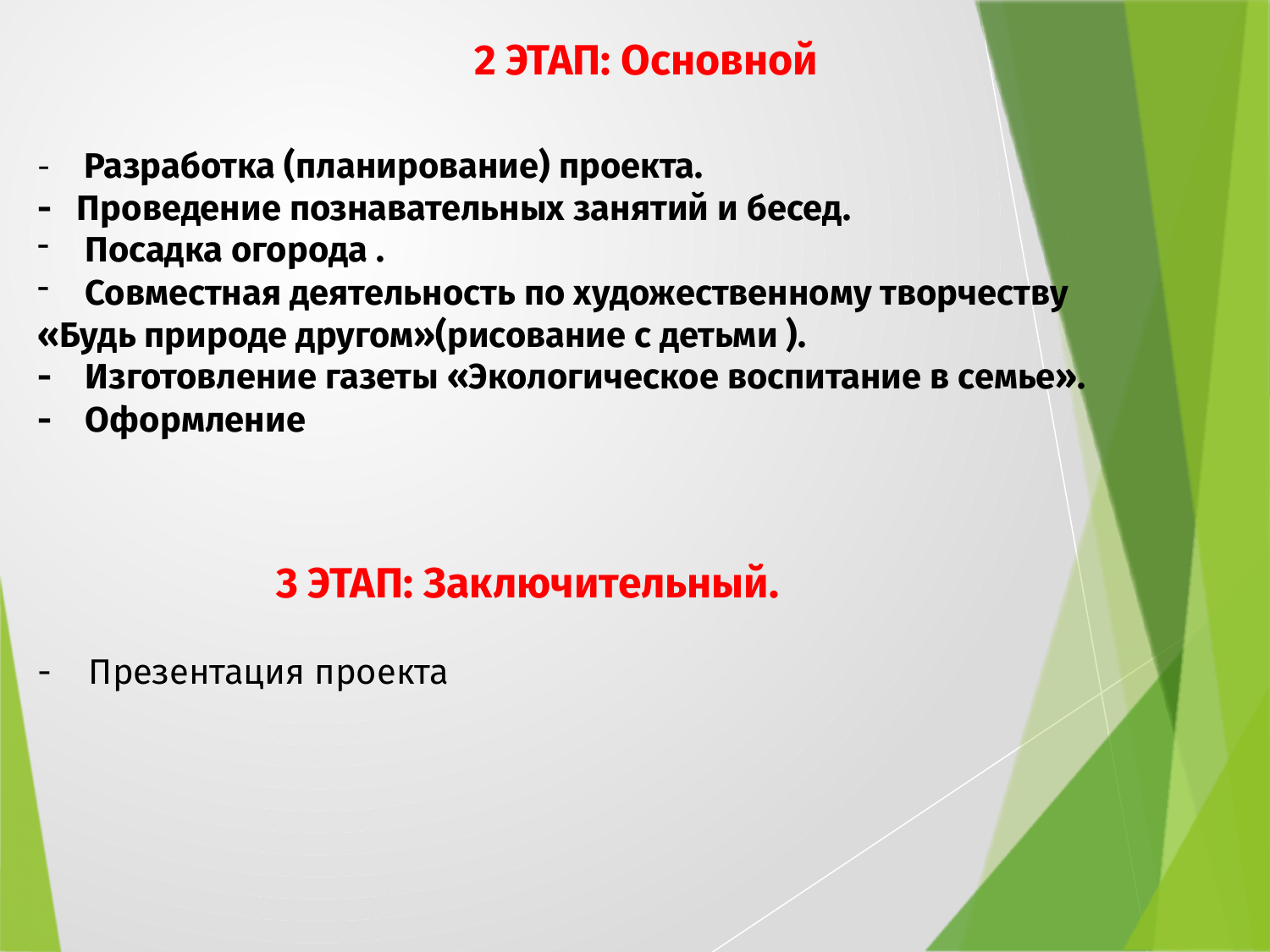

2 ЭТАП: Основной
-    Разработка (планирование) проекта.
-   Проведение познавательных занятий и бесед.
Посадка огорода .
Совместная деятельность по художественному творчеству
«Будь природе другом»(рисование с детьми ).
-    Изготовление газеты «Экологическое воспитание в семье».
-    Оформление

                        3 ЭТАП: Заключительный.

-    Презентация проекта